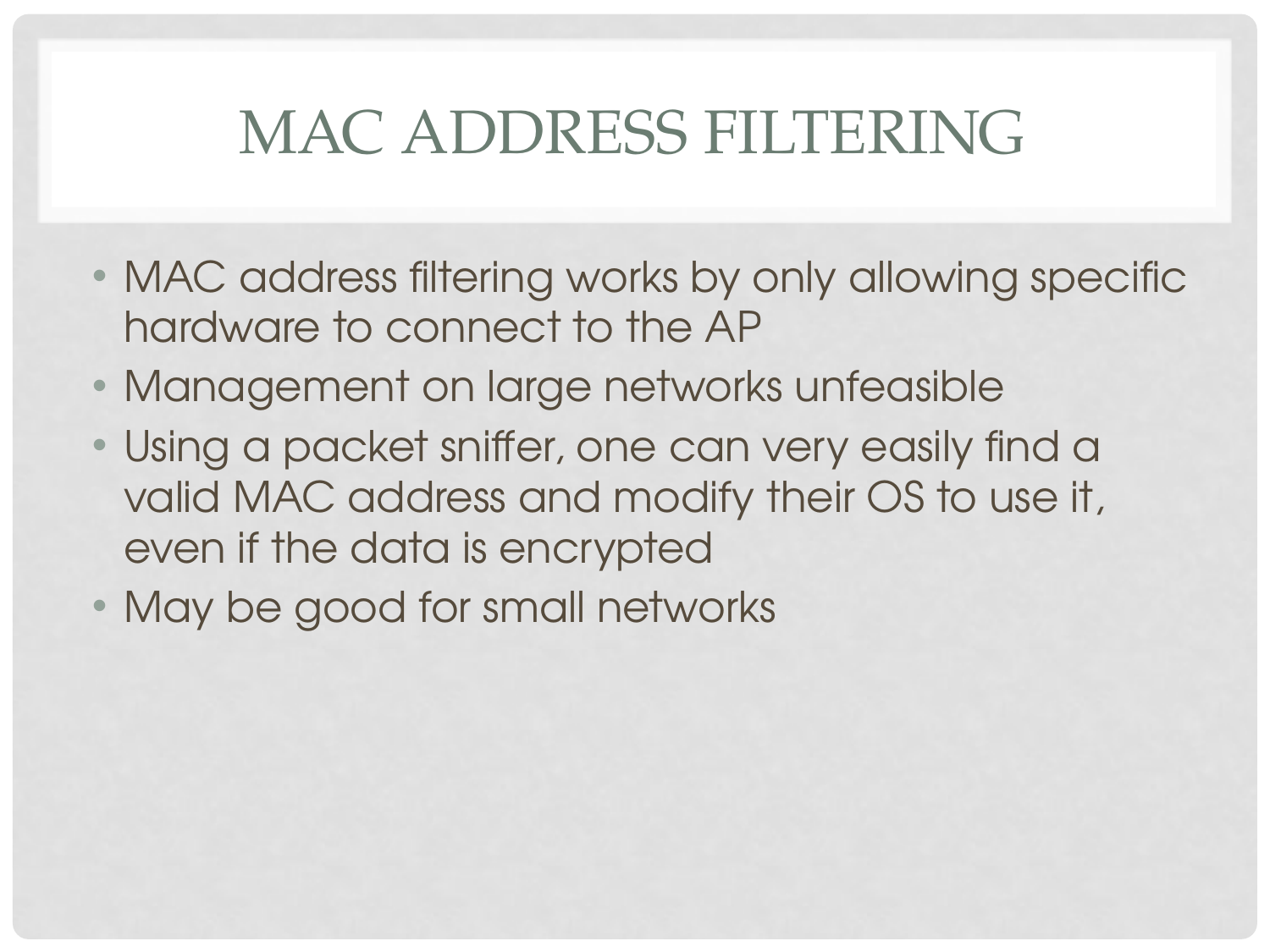

# MAC address filtering
MAC address filtering works by only allowing specific hardware to connect to the AP
Management on large networks unfeasible
Using a packet sniffer, one can very easily find a valid MAC address and modify their OS to use it, even if the data is encrypted
May be good for small networks